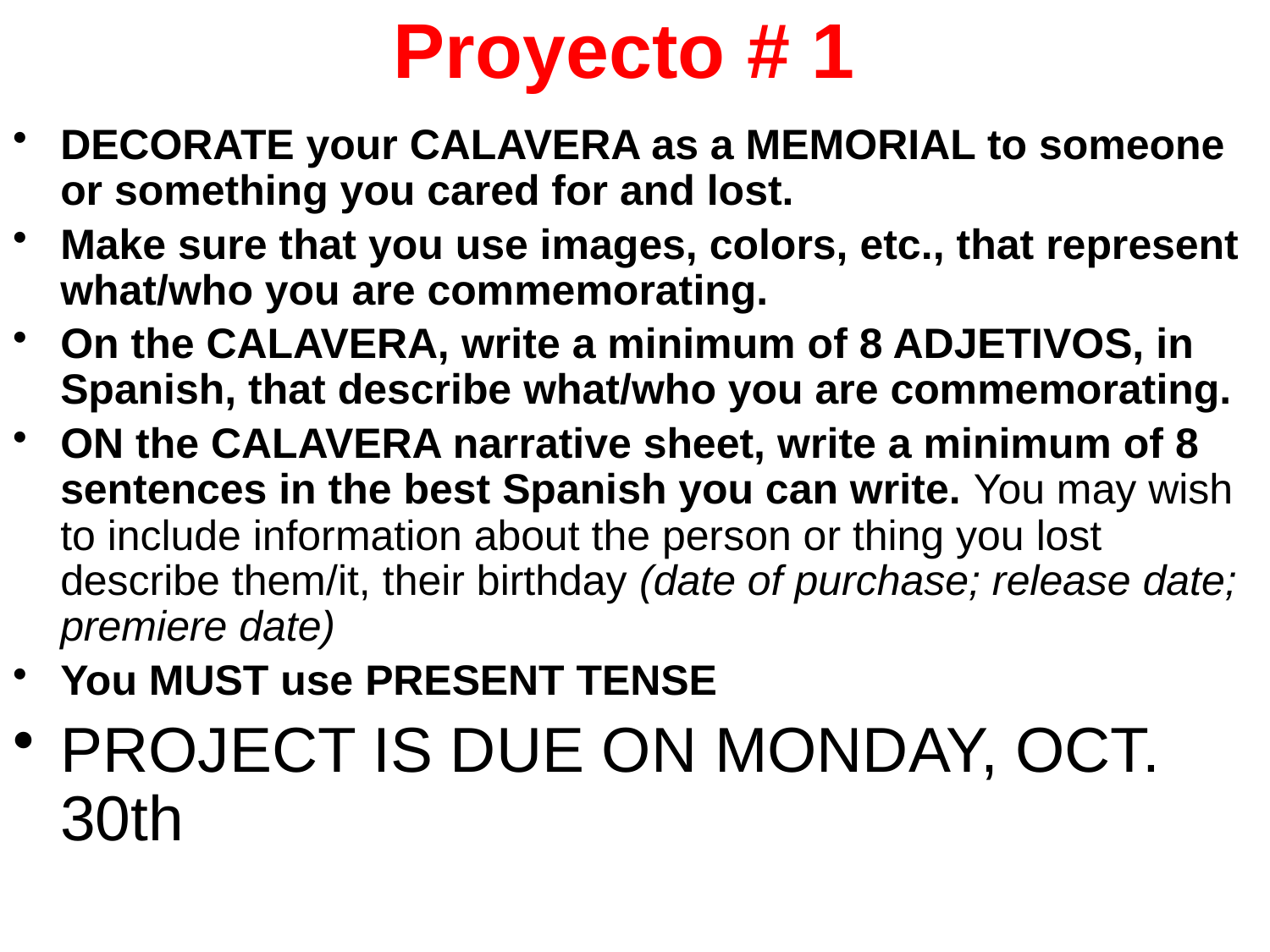

# Proyecto # 1
DECORATE your CALAVERA as a MEMORIAL to someone or something you cared for and lost.
Make sure that you use images, colors, etc., that represent what/who you are commemorating.
On the CALAVERA, write a minimum of 8 ADJETIVOS, in Spanish, that describe what/who you are commemorating.
ON the CALAVERA narrative sheet, write a minimum of 8 sentences in the best Spanish you can write. You may wish to include information about the person or thing you lost describe them/it, their birthday (date of purchase; release date; premiere date)
You MUST use PRESENT TENSE
PROJECT IS DUE ON MONDAY, OCT. 30th